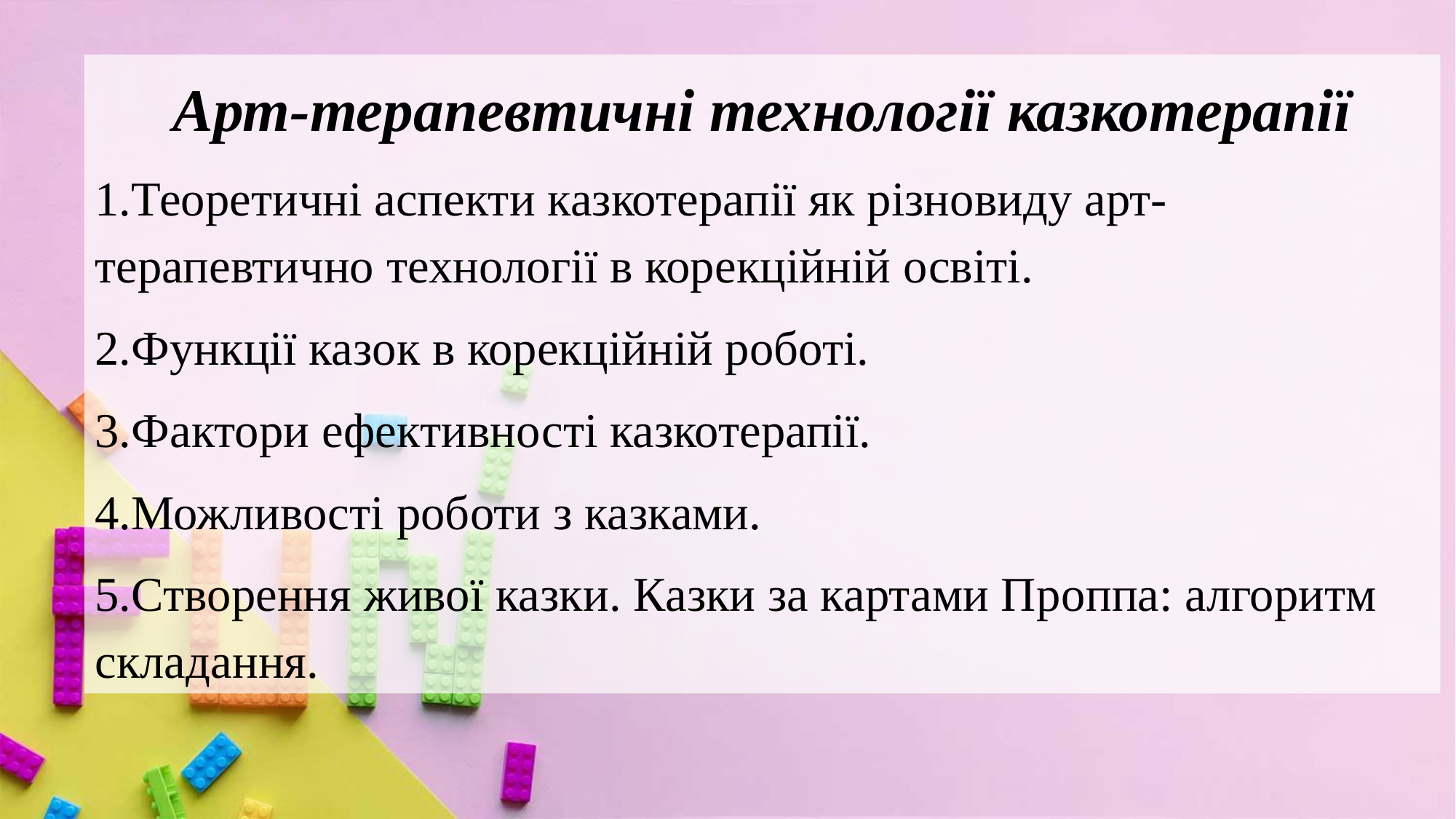

Арт-терапевтичні технології казкотерапії
1.Теоретичні аспекти казкотерапії як різновиду арт-терапевтично технології в корекційній освіті.
2.Функції казок в корекційній роботі.
3.Фактори ефективності казкотерапії.
4.Можливості роботи з казками.
5.Створення живої казки. Казки за картами Проппа: алгоритм складання.